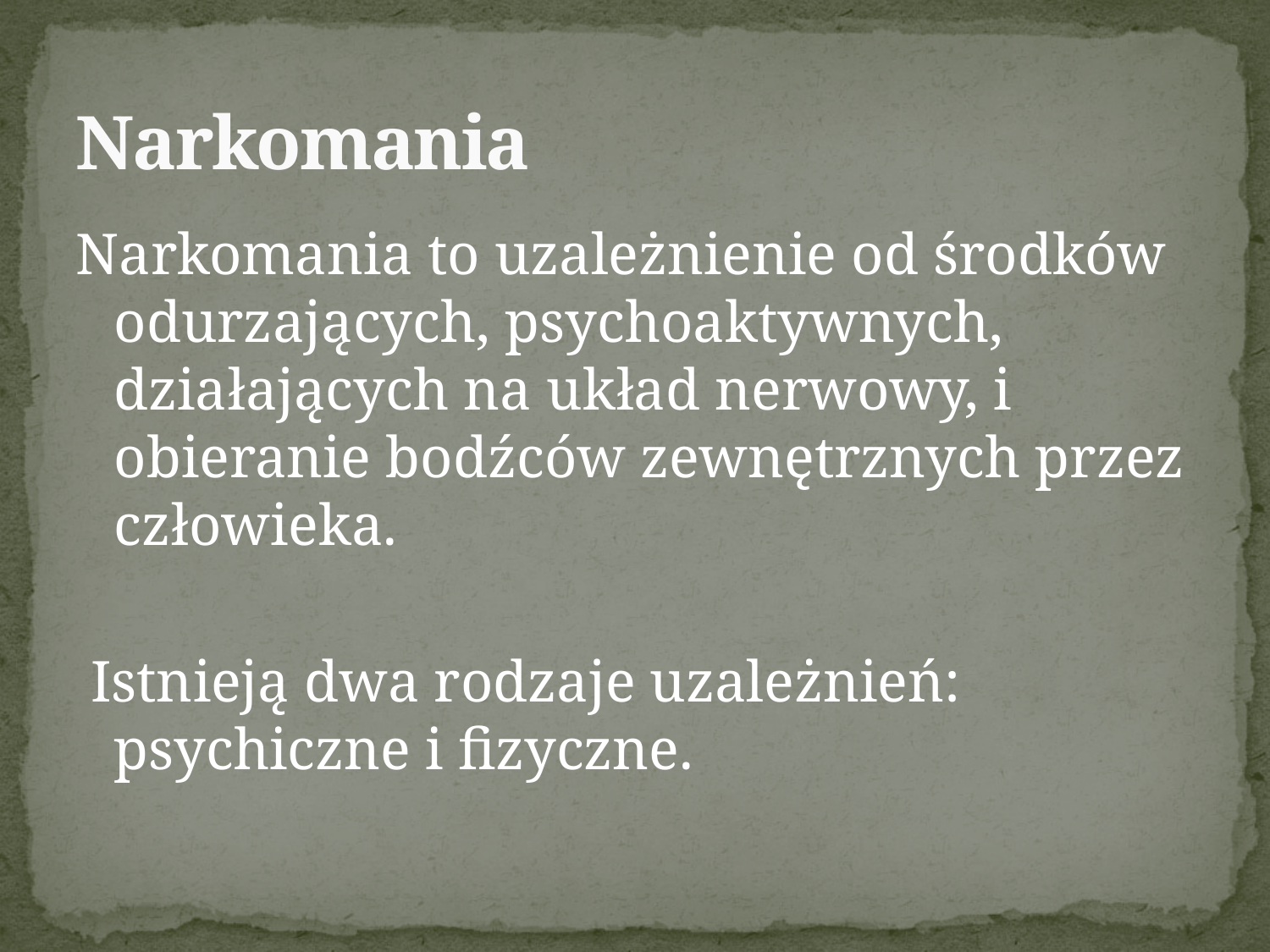

# Narkomania
Narkomania to uzależnienie od środków odurzających, psychoaktywnych, działających na układ nerwowy, i obieranie bodźców zewnętrznych przez człowieka.

 Istnieją dwa rodzaje uzależnień: psychiczne i fizyczne.